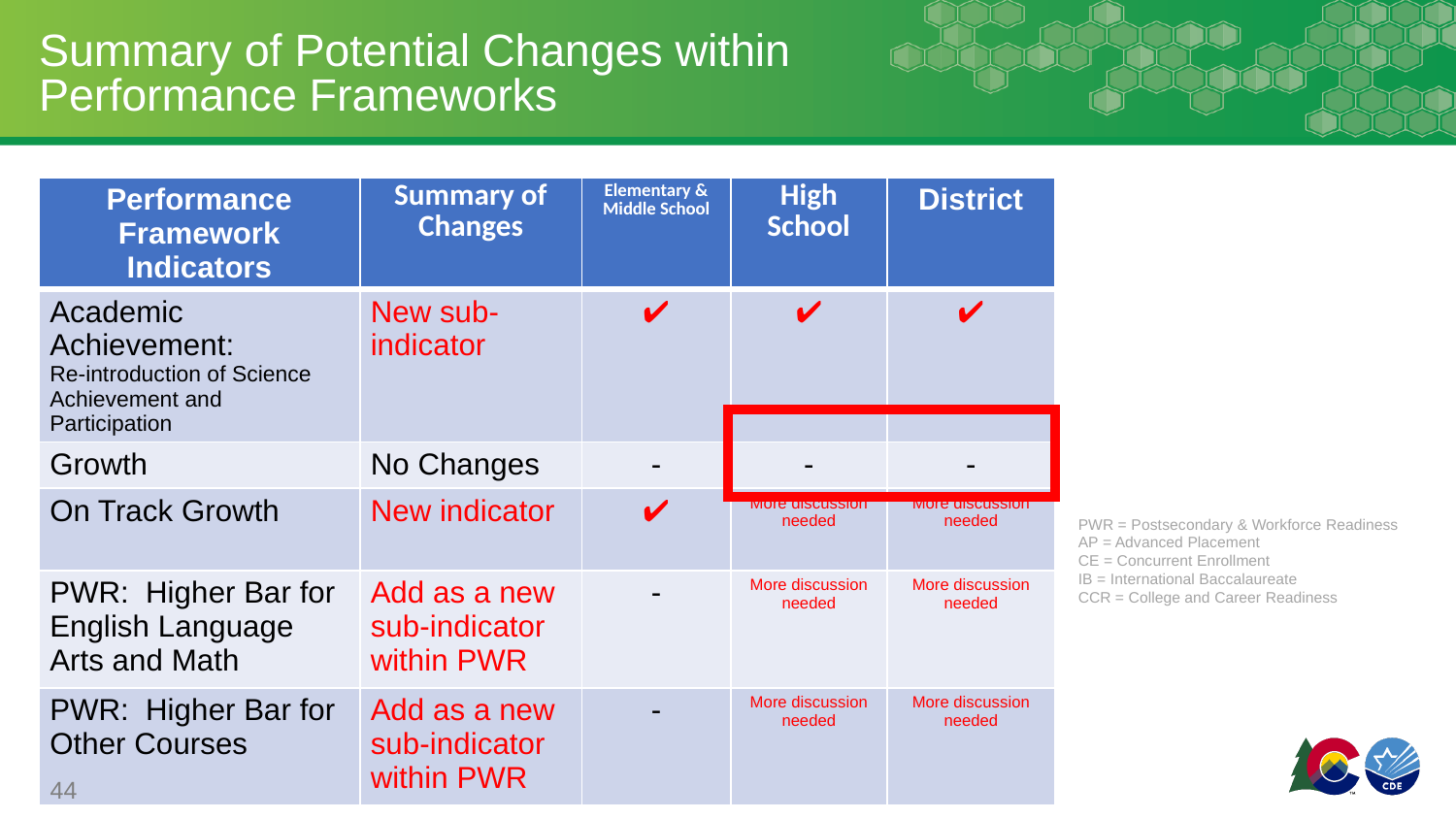

# Summary of Potential Changes within Performance Frameworks
| Performance Framework Indicators | Summary of Changes | Elementary & Middle School | High School | District |
| --- | --- | --- | --- | --- |
| Academic Achievement: Re-introduction of Science Achievement and Participation | New sub-indicator | ✔ | ✔ | ✔ |
| Growth | No Changes | - | - | - |
| On Track Growth | New indicator | ✔ | More discussion needed | More discussion needed |
| PWR: Higher Bar for English Language Arts and Math | Add as a new sub-indicator within PWR | - | More discussion needed | More discussion needed |
| PWR: Higher Bar for Other Courses | Add as a new sub-indicator within PWR | - | More discussion needed | More discussion needed |

PWR = Postsecondary & Workforce Readiness
AP = Advanced Placement
CE = Concurrent Enrollment
IB = International Baccalaureate
CCR = College and Career Readiness

44